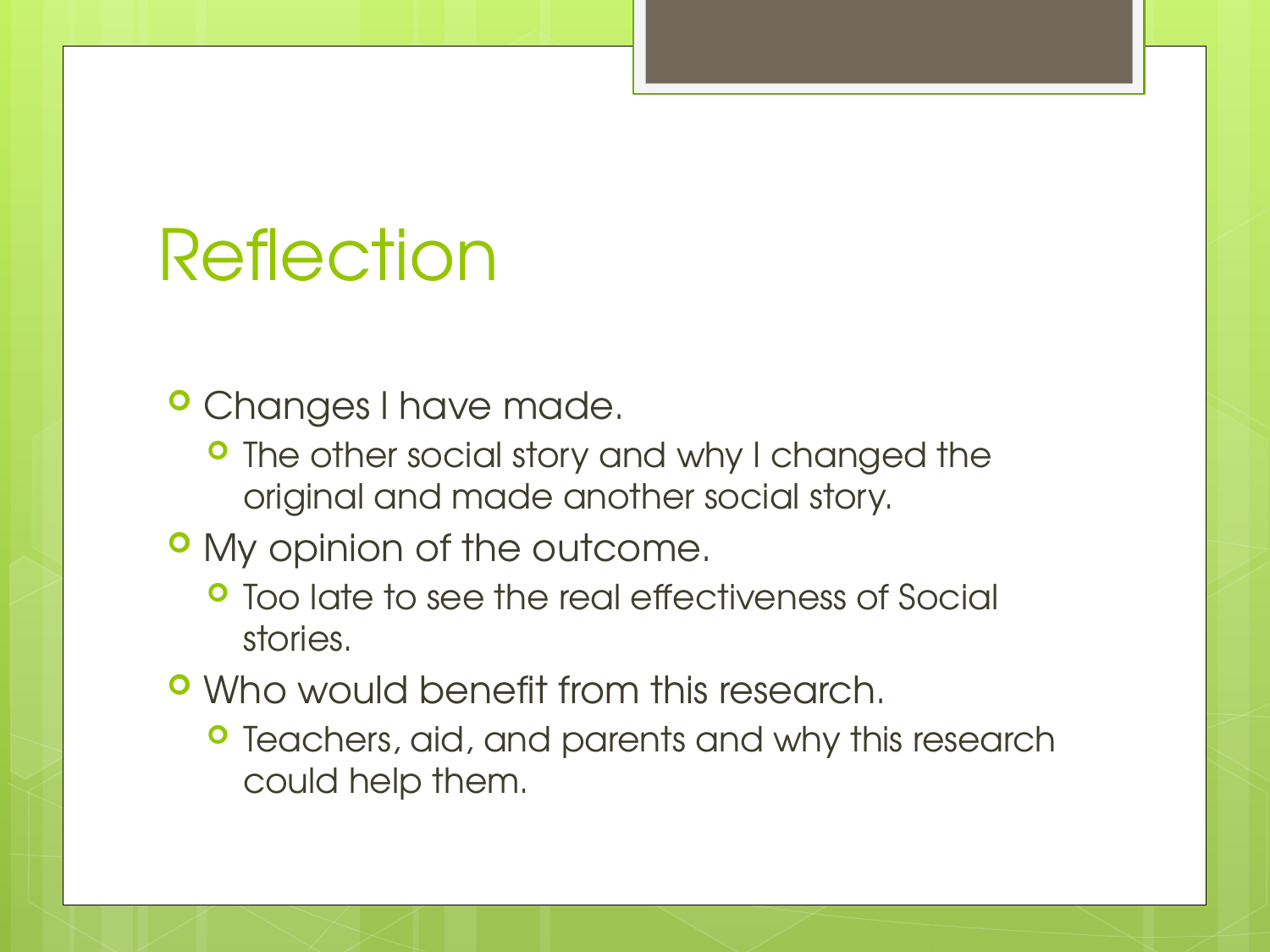

# Reflection

Changes I have made.
The other social story and why I changed the original and made another social story.
My opinion of the outcome.
Too late to see the real effectiveness of Social stories.
Who would benefit from this research.
Teachers, aid, and parents and why this research could help them.